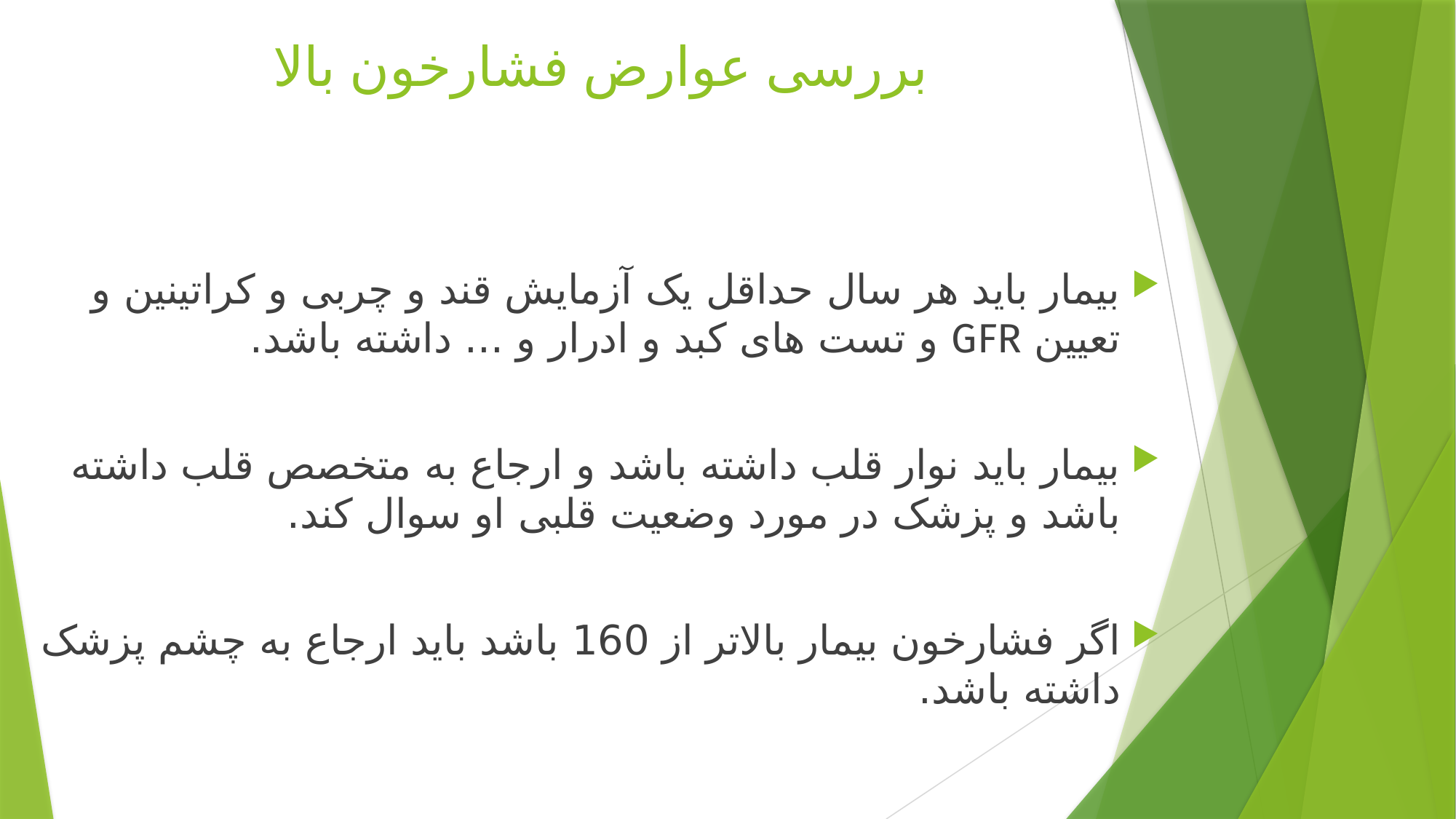

# بررسی عوارض فشارخون بالا
بیمار باید هر سال حداقل یک آزمایش قند و چربی و کراتینین و تعیین GFR و تست های کبد و ادرار و ... داشته باشد.

بیمار باید نوار قلب داشته باشد و ارجاع به متخصص قلب داشته باشد و پزشک در مورد وضعیت قلبی او سوال کند.

اگر فشارخون بیمار بالاتر از 160 باشد باید ارجاع به چشم پزشک داشته باشد.